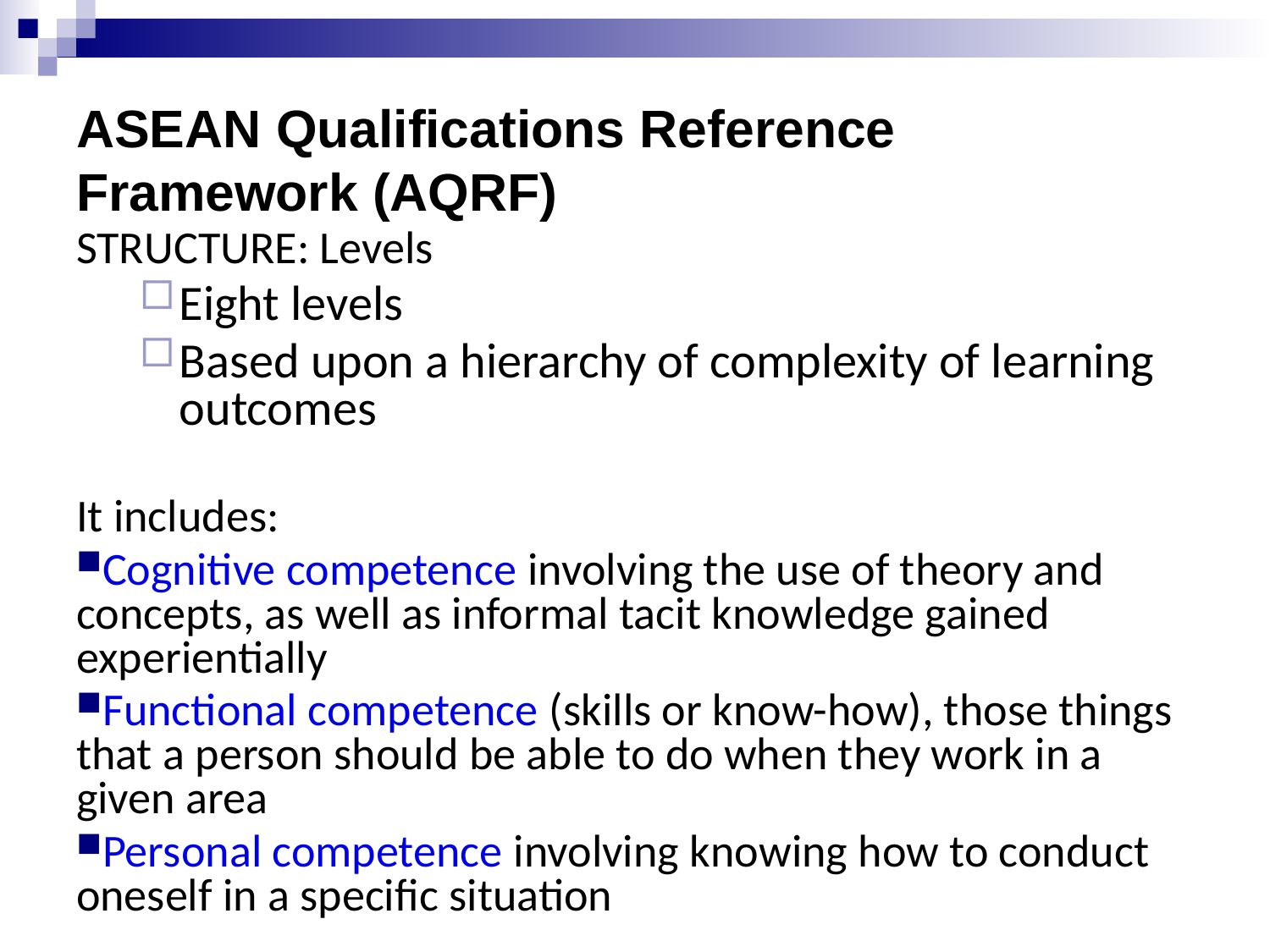

ASEAN Qualifications Reference
Framework (AQRF)
STRUCTURE: Levels
Eight levels
Based upon a hierarchy of complexity of learning outcomes

It includes:
Cognitive competence involving the use of theory and concepts, as well as informal tacit knowledge gained experientially
Functional competence (skills or know-how), those things that a person should be able to do when they work in a given area
Personal competence involving knowing how to conduct oneself in a specific situation